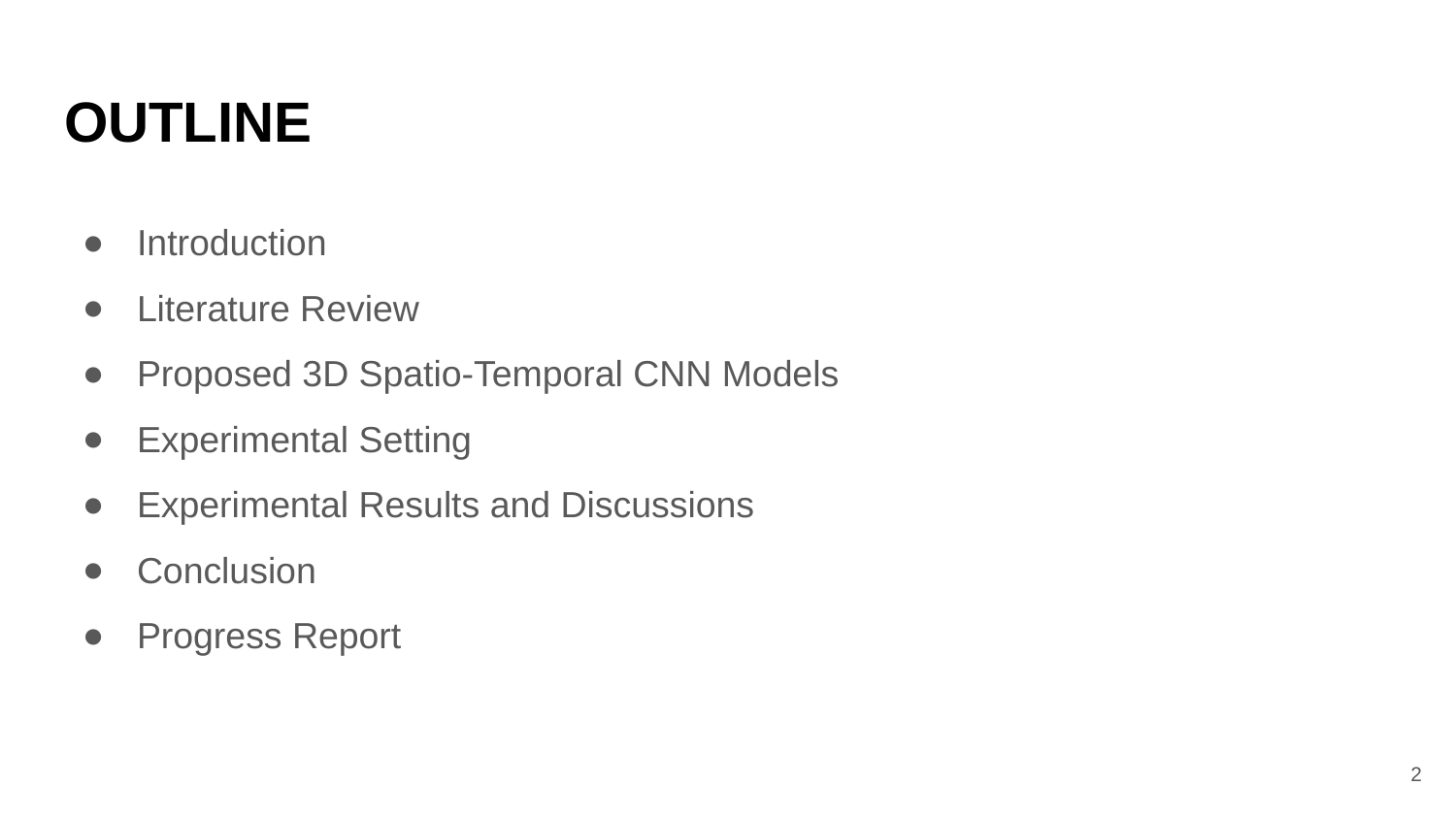

# OUTLINE
Introduction
Literature Review
Proposed 3D Spatio-Temporal CNN Models
Experimental Setting
Experimental Results and Discussions
Conclusion
Progress Report
2